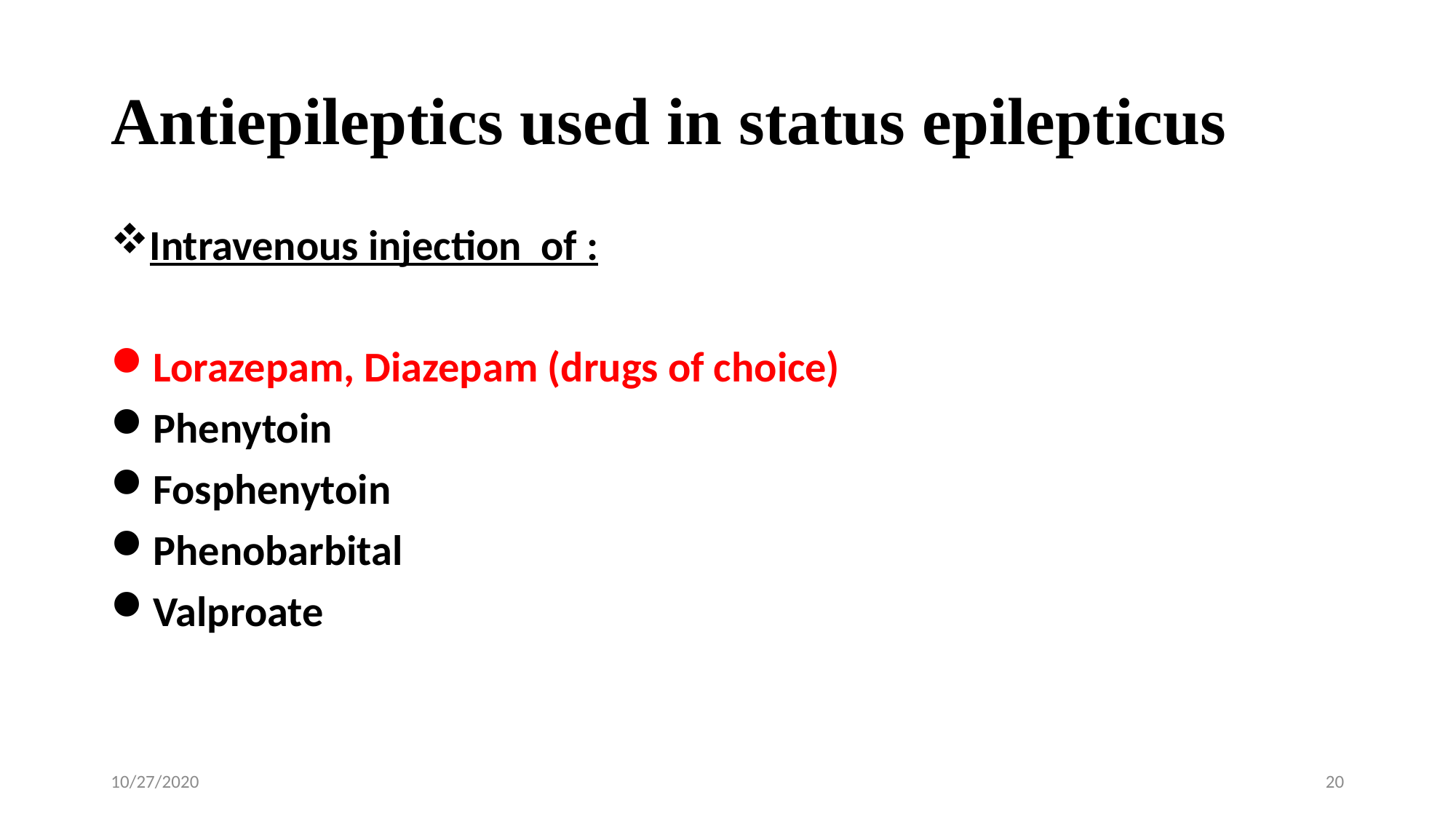

# Antiepileptics used in status epilepticus
Intravenous injection  of :

Lorazepam, Diazepam (drugs of choice)
Phenytoin
Fosphenytoin
Phenobarbital
Valproate

10/27/2020
20